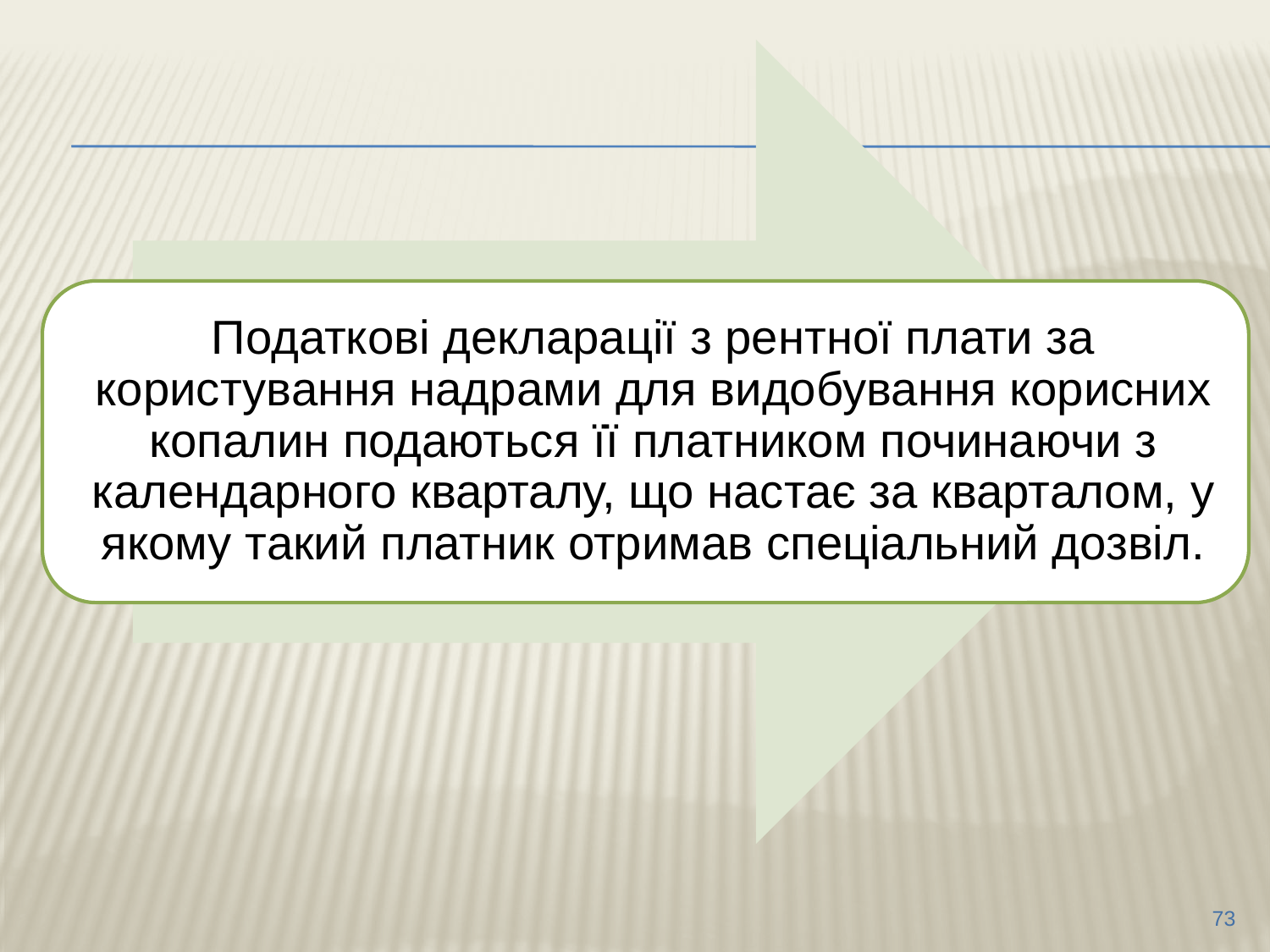

Податкові декларації з рентної плати за користування надрами для видобування корисних копалин подаються її платником починаючи з календарного кварталу, що настає за кварталом, у якому такий платник отримав спеціальний дозвіл.
73